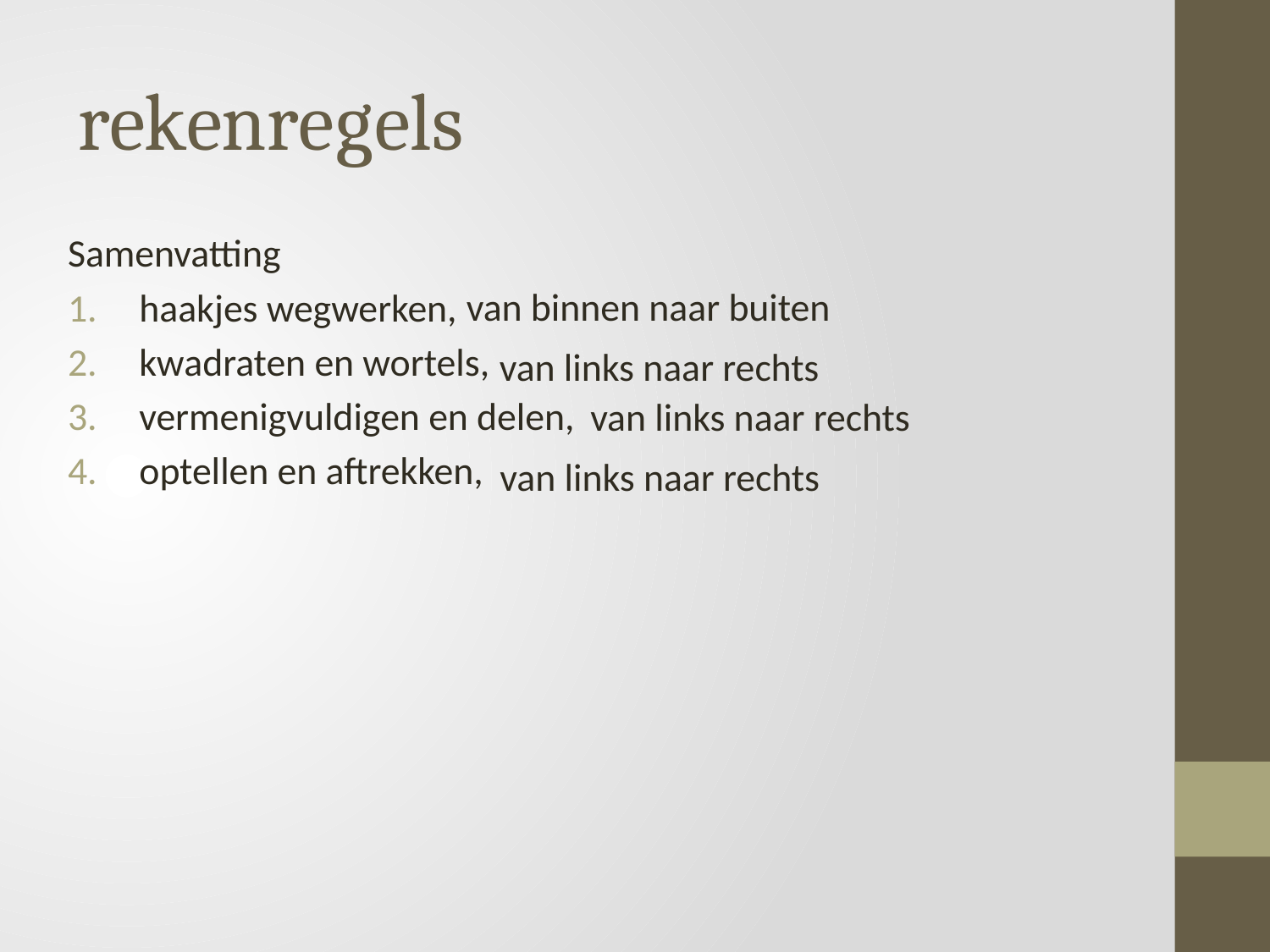

# rekenregels
Samenvatting
haakjes wegwerken,
kwadraten en wortels,
vermenigvuldigen en delen,
optellen en aftrekken,
van binnen naar buiten
van links naar rechts
van links naar rechts
van links naar rechts